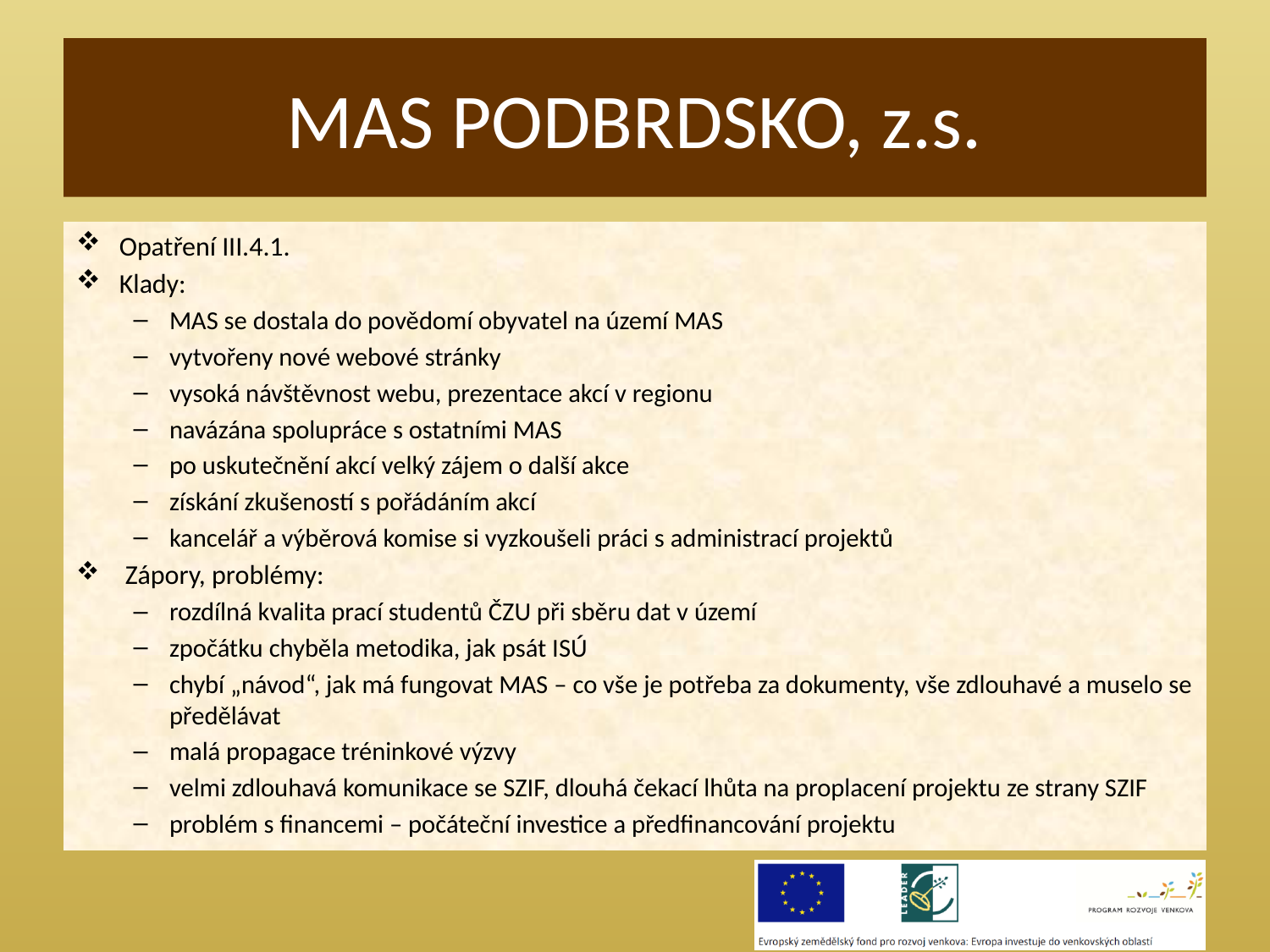

# MAS PODBRDSKO, z.s.
Opatření III.4.1.
Klady:
MAS se dostala do povědomí obyvatel na území MAS
vytvořeny nové webové stránky
vysoká návštěvnost webu, prezentace akcí v regionu
navázána spolupráce s ostatními MAS
po uskutečnění akcí velký zájem o další akce
získání zkušeností s pořádáním akcí
kancelář a výběrová komise si vyzkoušeli práci s administrací projektů
 Zápory, problémy:
rozdílná kvalita prací studentů ČZU při sběru dat v území
zpočátku chyběla metodika, jak psát ISÚ
chybí „návod“, jak má fungovat MAS – co vše je potřeba za dokumenty, vše zdlouhavé a muselo se předělávat
malá propagace tréninkové výzvy
velmi zdlouhavá komunikace se SZIF, dlouhá čekací lhůta na proplacení projektu ze strany SZIF
problém s financemi – počáteční investice a předfinancování projektu